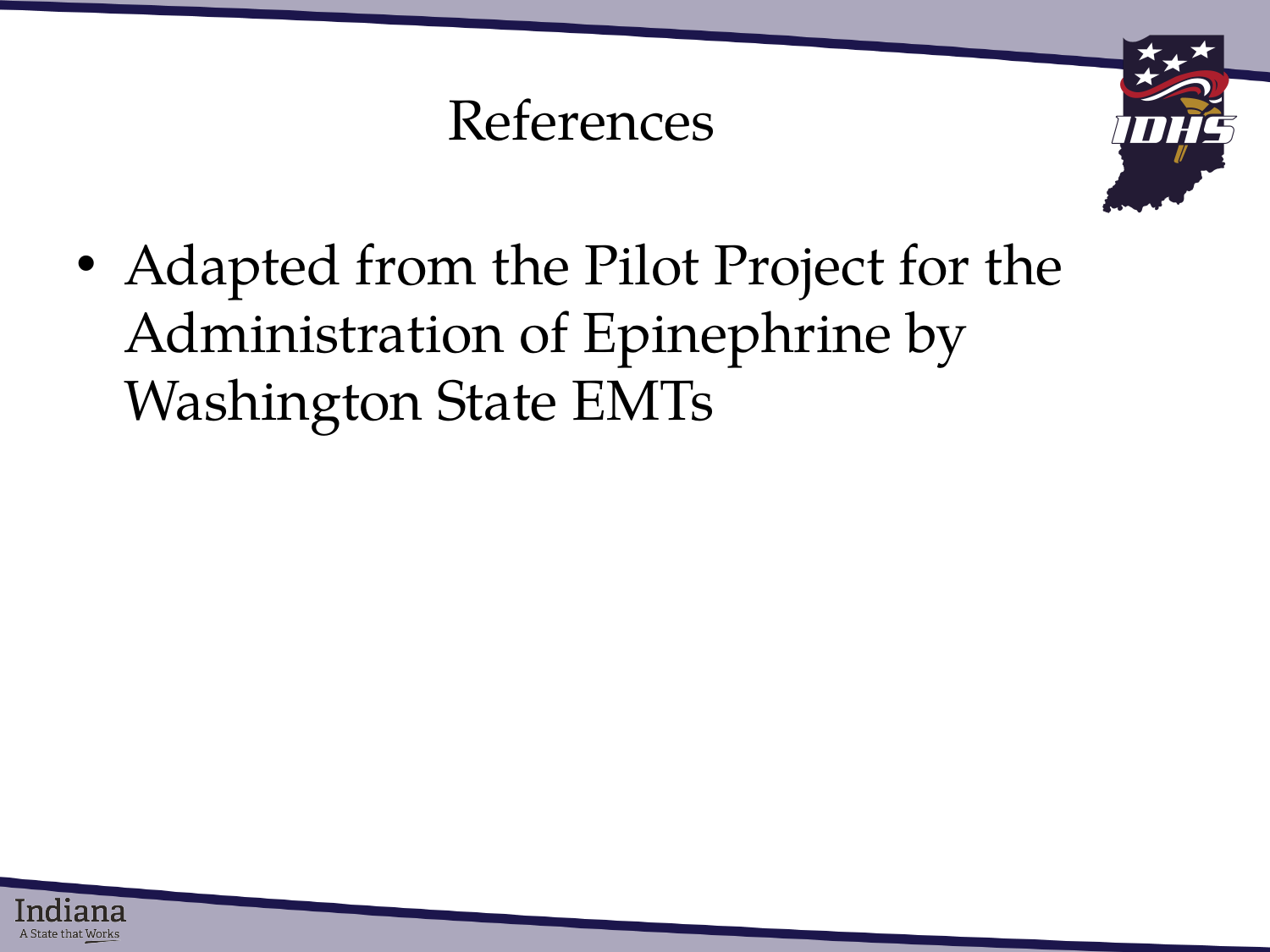

# References
Adapted from the Pilot Project for the Administration of Epinephrine by Washington State EMTs